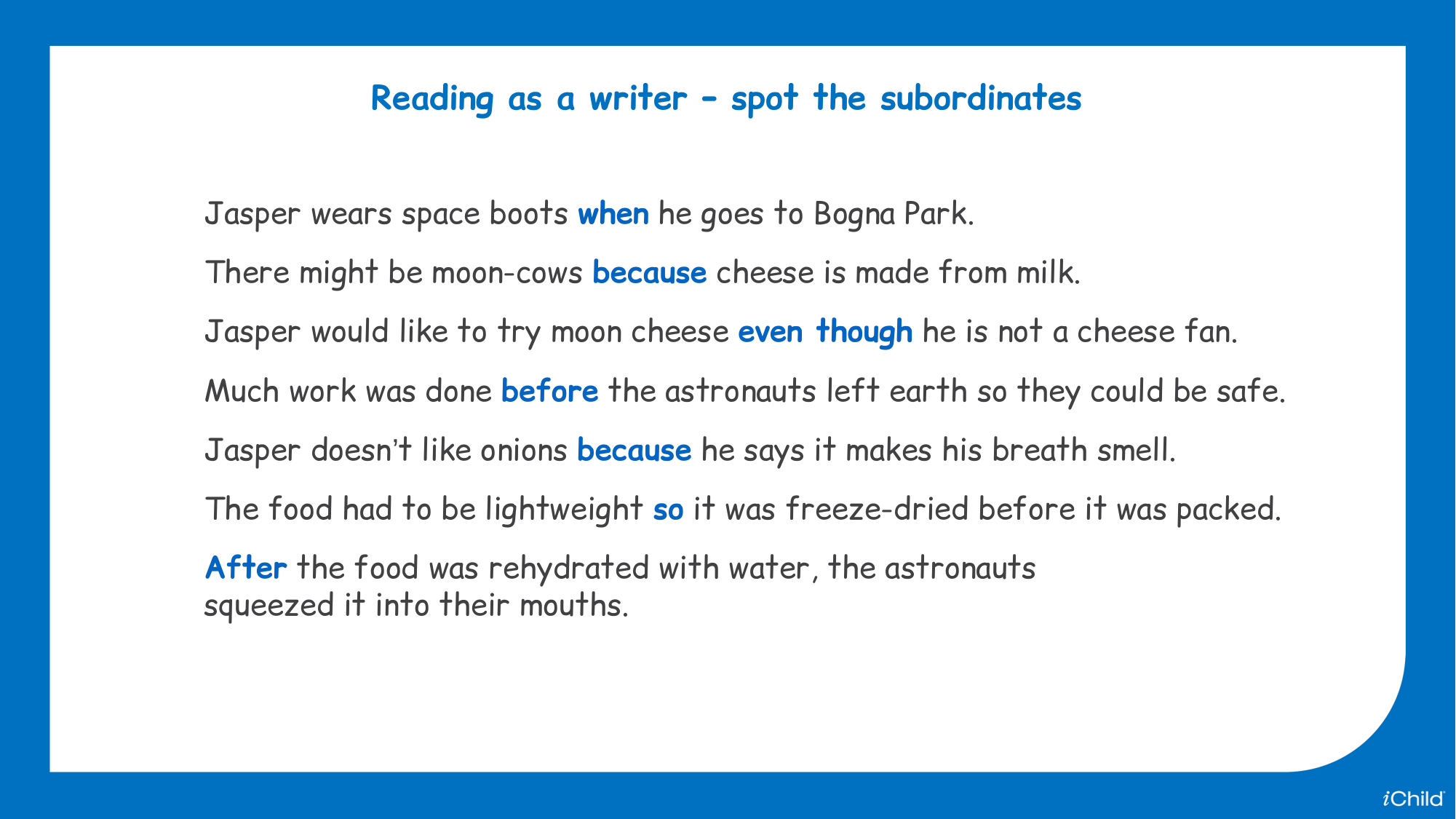

Reading as a writer – spot the subordinates
Jasper wears space boots when he goes to Bogna Park.
There might be moon-cows because cheese is made from milk.
Jasper would like to try moon cheese even though he is not a cheese fan.
Much work was done before the astronauts left earth so they could be safe.
Jasper doesn’t like onions because he says it makes his breath smell.
The food had to be lightweight so it was freeze-dried before it was packed.
After the food was rehydrated with water, the astronauts
squeezed it into their mouths.